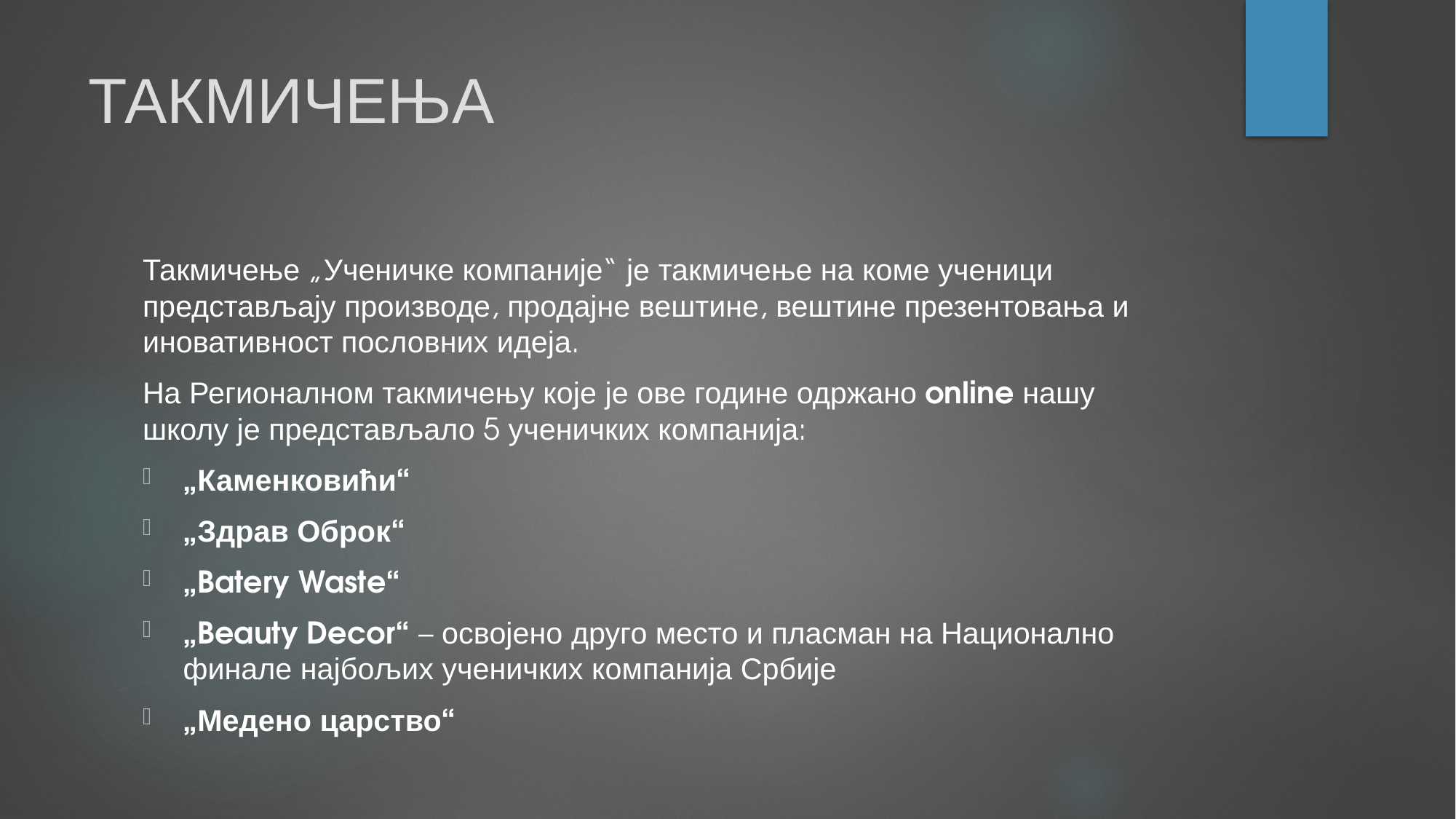

# ТАКМИЧЕЊА
Такмичење „Ученичке компаније“ је такмичење на коме ученици представљају производе, продајне вештине, вештине презентовања и иновативност пословних идеја.
На Регионалном такмичењу које је ове године одржано online нашу школу је представљало 5 ученичких компанија:
„Каменковићи“
„Здрав Оброк“
„Batery Waste“
„Beauty Decor“ – освојено друго место и пласман на Национално финале најбољих ученичких компанија Србије
„Медено царство“